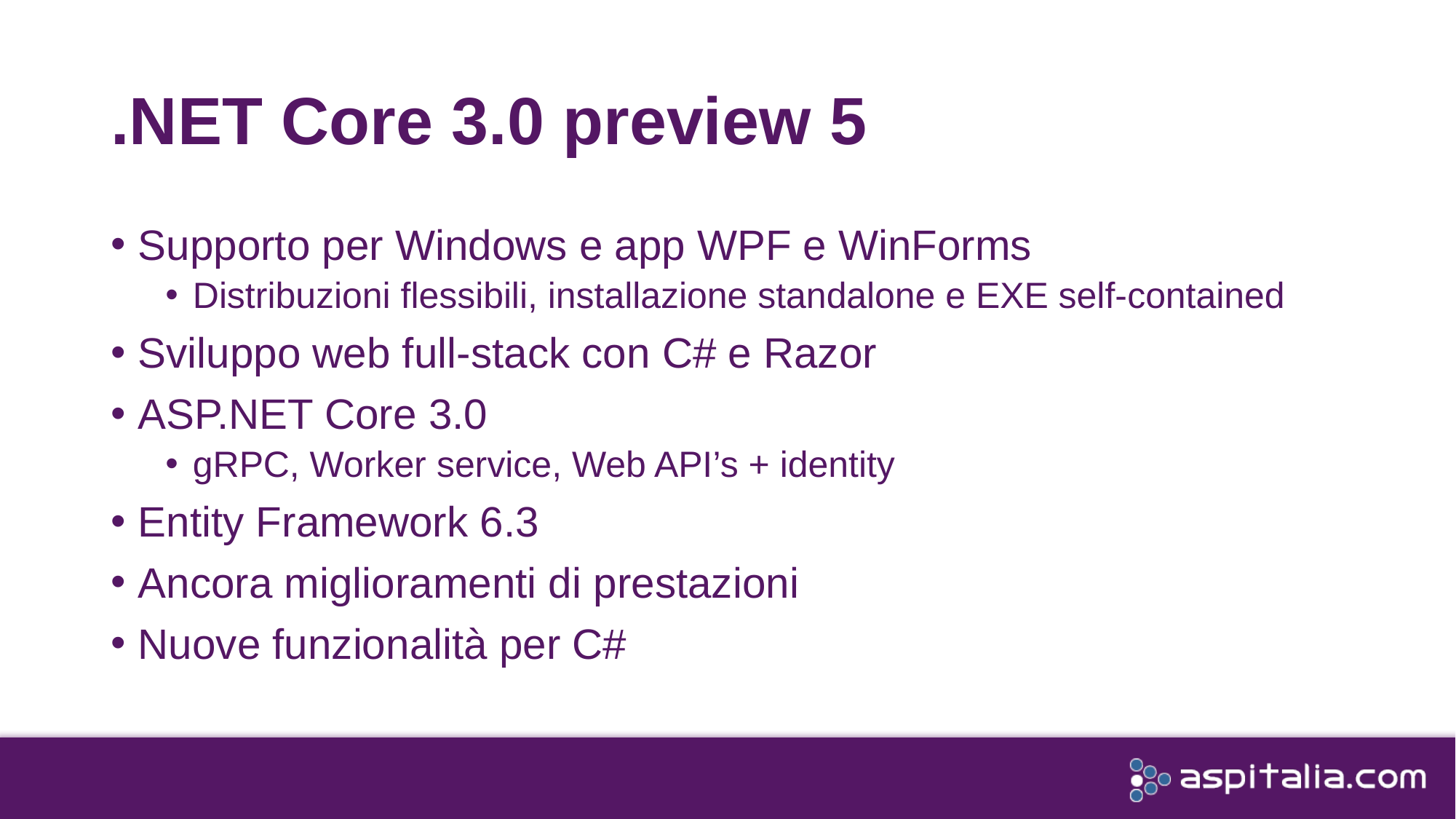

# .NET Core 3.0 preview 5
Supporto per Windows e app WPF e WinForms
Distribuzioni flessibili, installazione standalone e EXE self-contained
Sviluppo web full-stack con C# e Razor
ASP.NET Core 3.0
gRPC, Worker service, Web API’s + identity
Entity Framework 6.3
Ancora miglioramenti di prestazioni
Nuove funzionalità per C#